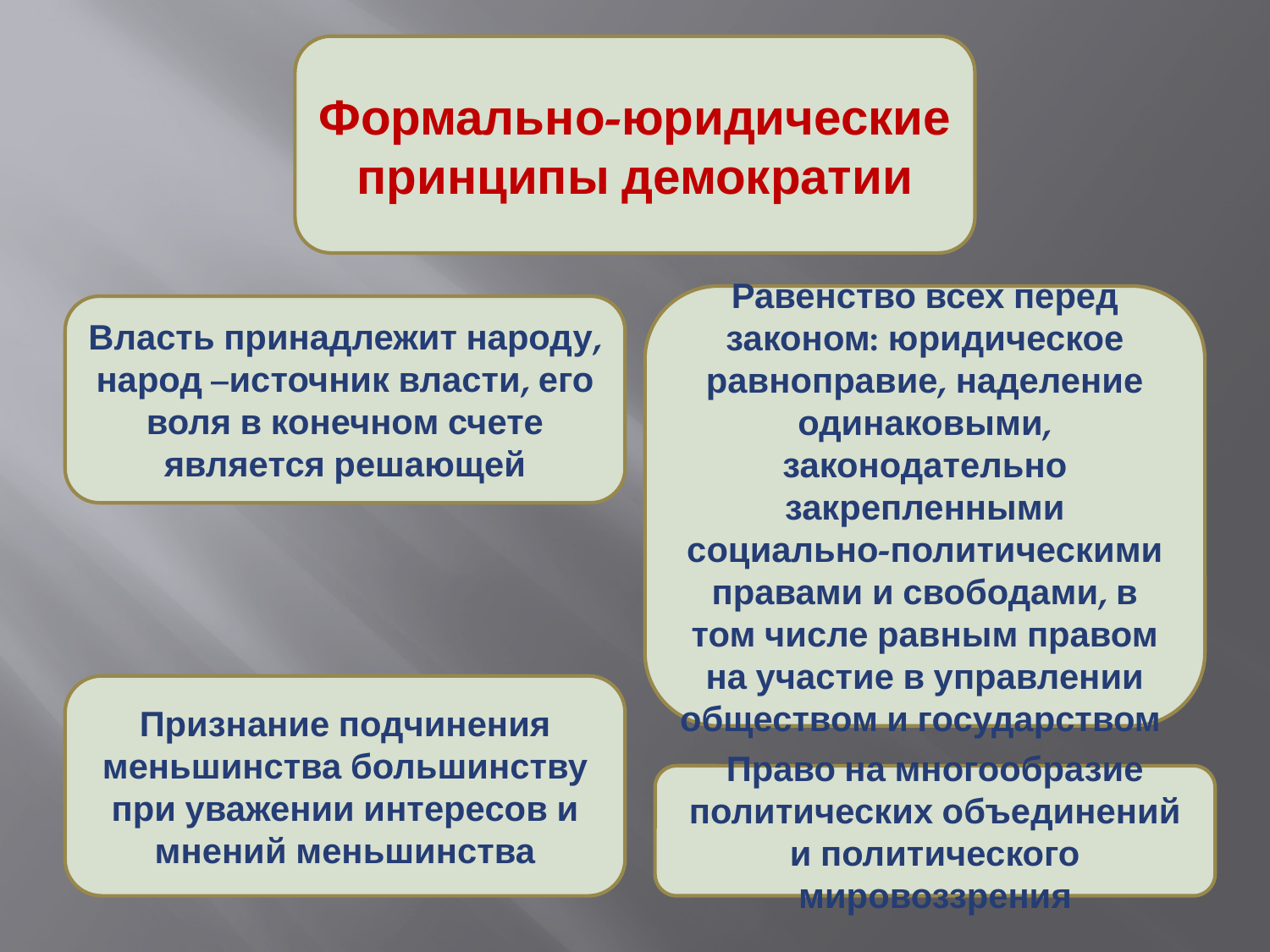

Формально-юридические принципы демократии
#

Равенство всех перед законом: юридическое равноправие, наделение одинаковыми, законодательно закрепленными социально-политическими правами и свободами, в том числе равным правом на участие в управлении обществом и государством
Власть принадлежит народу, народ –источник власти, его воля в конечном счете является решающей
Признание подчинения меньшинства большинству при уважении интересов и мнений меньшинства
Право на многообразие политических объединений и политического мировоззрения